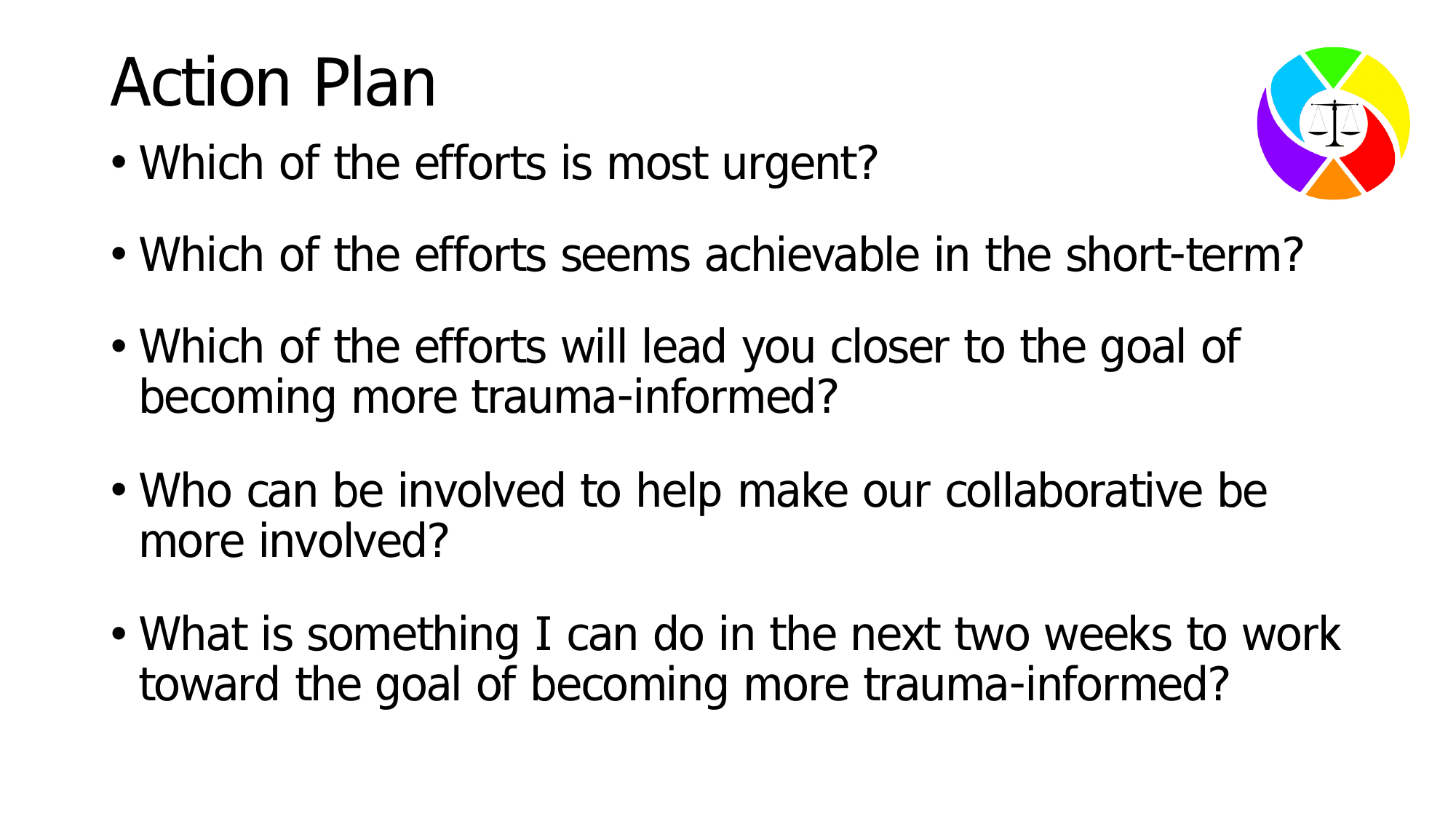

# Action Plan
Which of the efforts is most urgent?

Which of the efforts seems achievable in the short-term?

Which of the efforts will lead you closer to the goal of becoming more trauma-informed?

Who can be involved to help make our collaborative be more involved?

What is something I can do in the next two weeks to work toward the goal of becoming more trauma-informed?